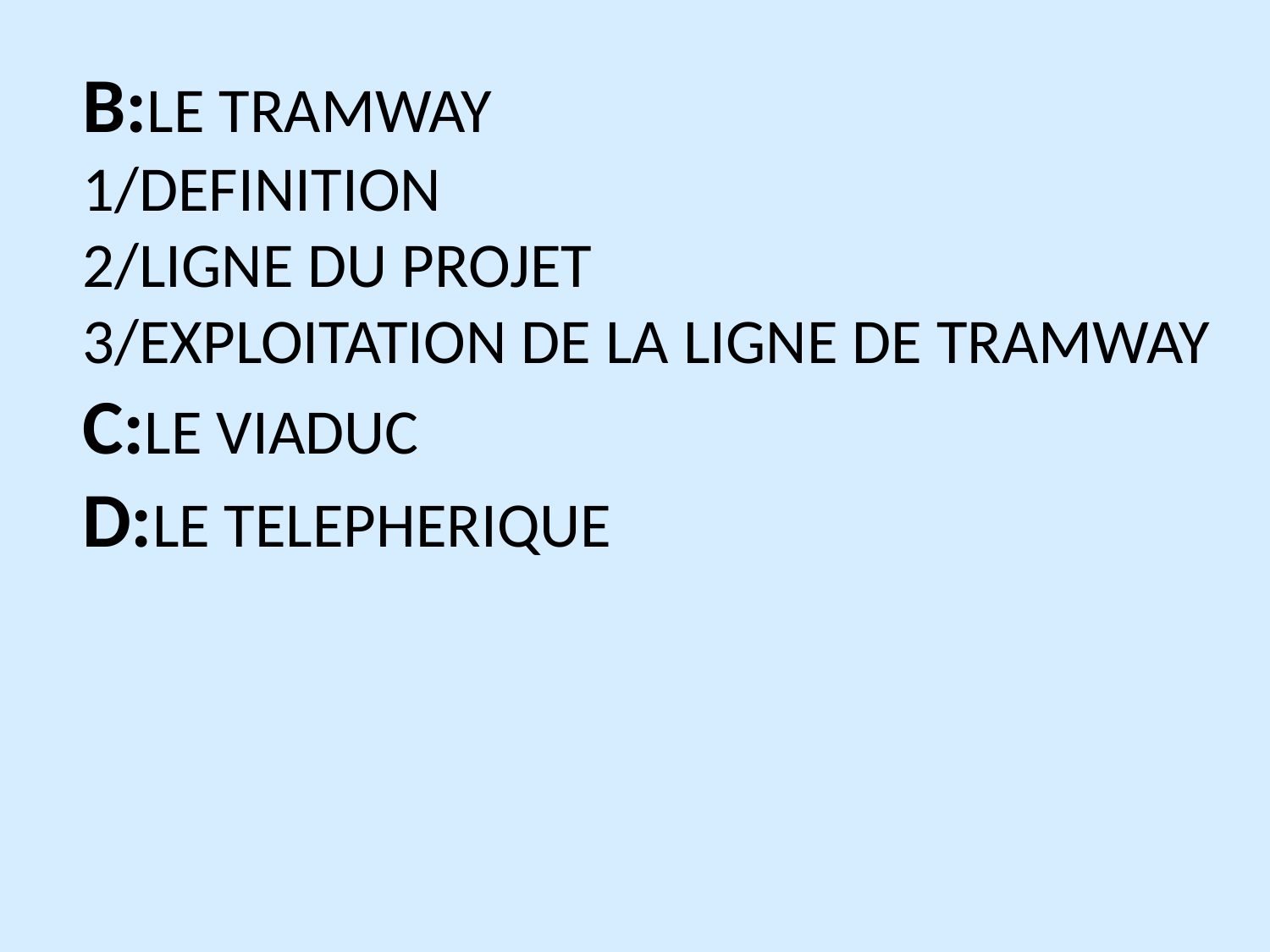

# B:LE TRAMWAY 1/DEFINITION 2/LIGNE DU PROJET 3/EXPLOITATION DE LA LIGNE DE TRAMWAY C:LE VIADUC D:LE TELEPHERIQUE